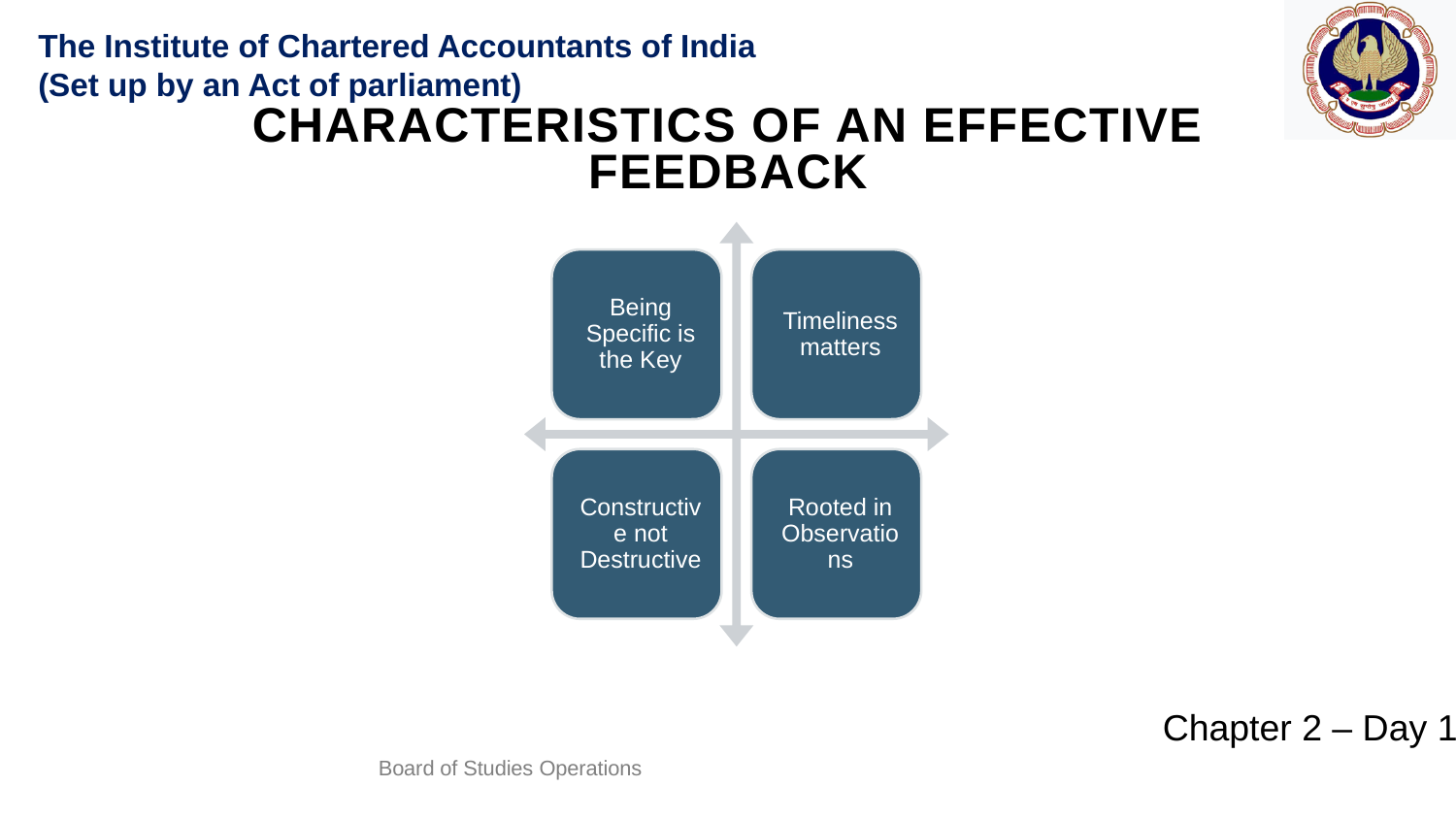

Characteristics of an Effective Feedback
Being Specific is the Key
Timeliness matters
Constructive not Destructive
Rooted in Observations